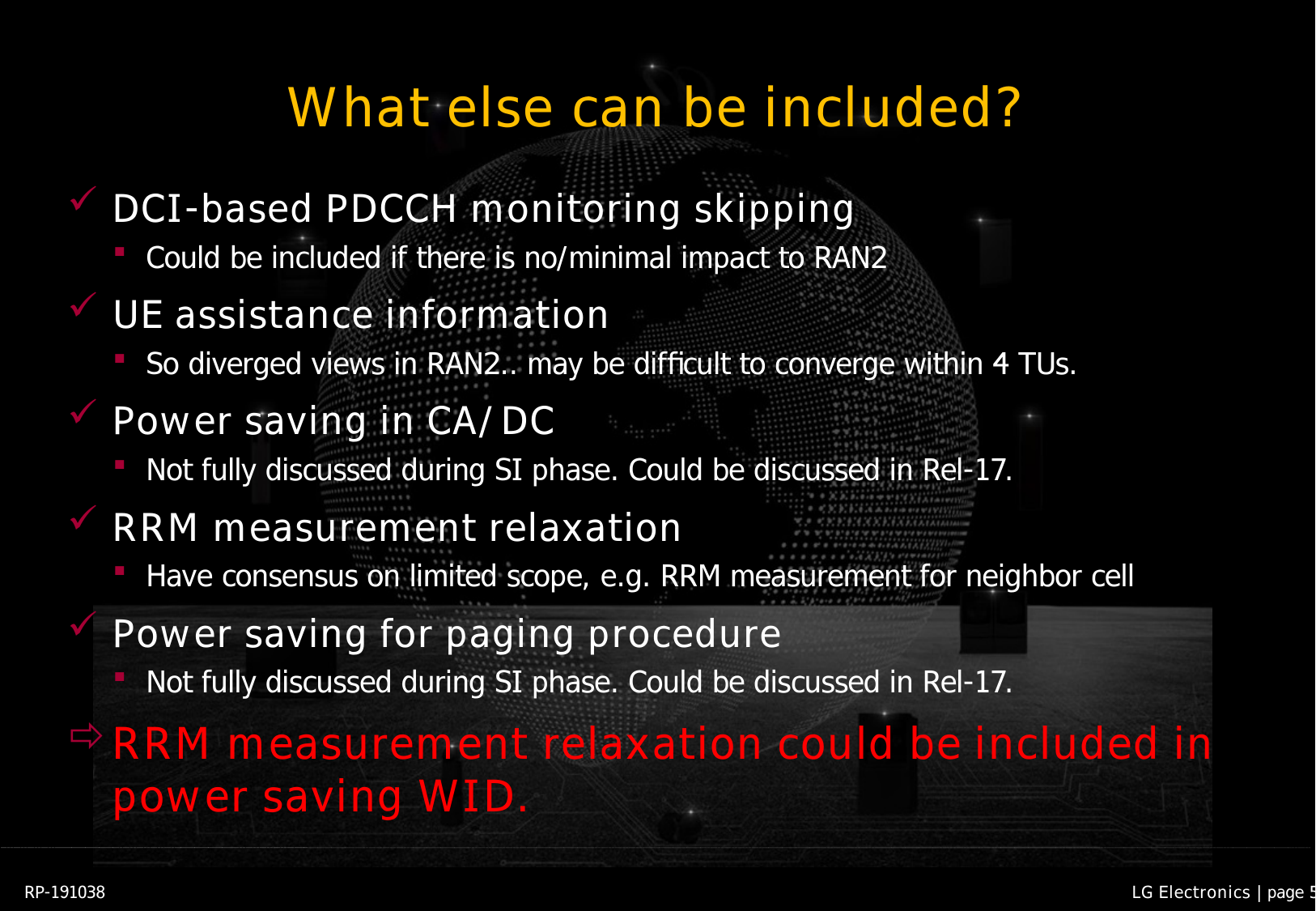

# What else can be included?
DCI-based PDCCH monitoring skipping
Could be included if there is no/minimal impact to RAN2
UE assistance information
So diverged views in RAN2.. may be difficult to converge within 4 TUs.
Power saving in CA/DC
Not fully discussed during SI phase. Could be discussed in Rel-17.
RRM measurement relaxation
Have consensus on limited scope, e.g. RRM measurement for neighbor cell
Power saving for paging procedure
Not fully discussed during SI phase. Could be discussed in Rel-17.
RRM measurement relaxation could be included in power saving WID.